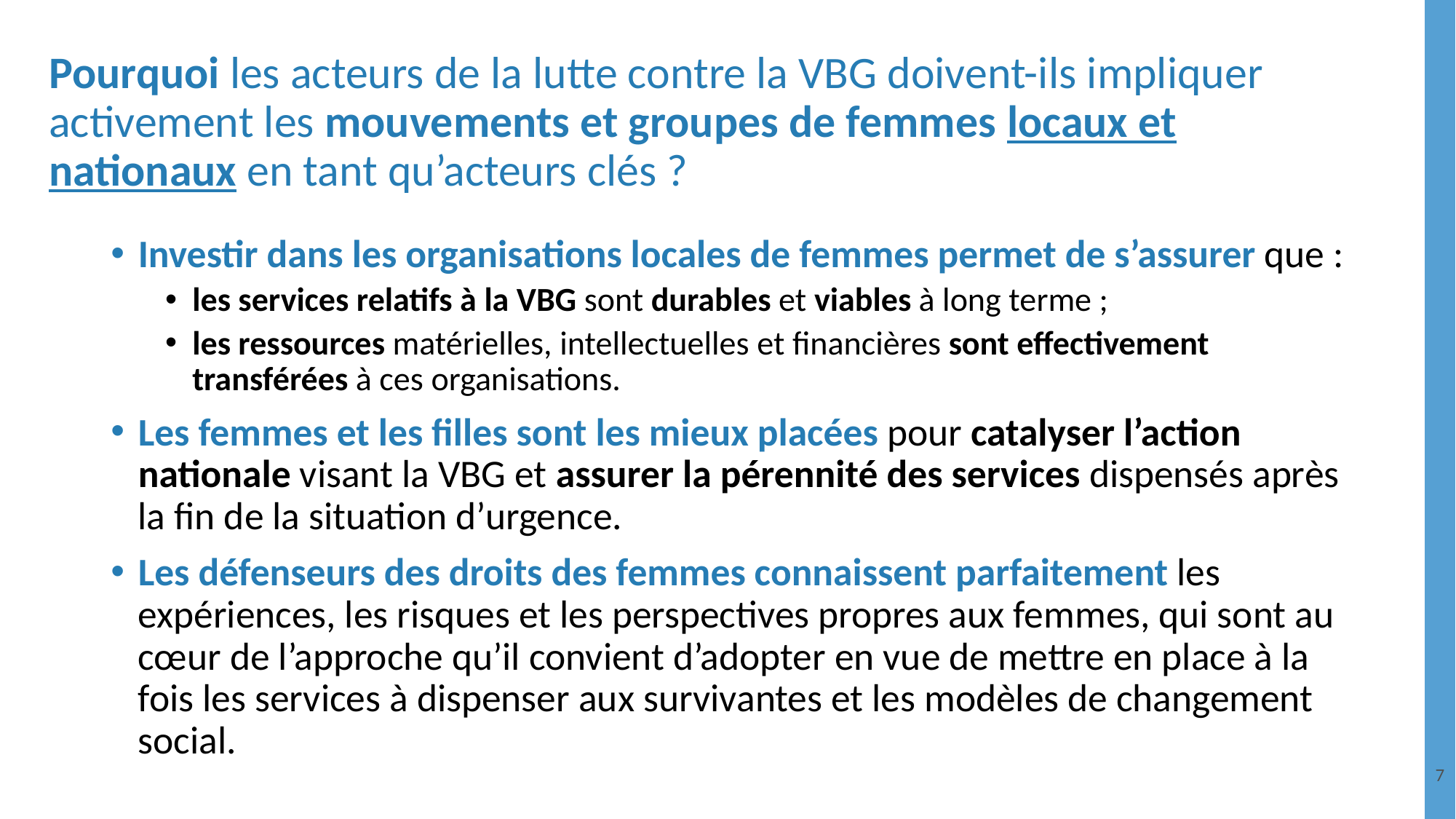

# Pourquoi les acteurs de la lutte contre la VBG doivent-ils impliquer activement les mouvements et groupes de femmes locaux et nationaux en tant qu’acteurs clés ?
Investir dans les organisations locales de femmes permet de s’assurer que :
les services relatifs à la VBG sont durables et viables à long terme ;
les ressources matérielles, intellectuelles et financières sont effectivement transférées à ces organisations.
Les femmes et les filles sont les mieux placées pour catalyser l’action nationale visant la VBG et assurer la pérennité des services dispensés après la fin de la situation d’urgence.
Les défenseurs des droits des femmes connaissent parfaitement les expériences, les risques et les perspectives propres aux femmes, qui sont au cœur de l’approche qu’il convient d’adopter en vue de mettre en place à la fois les services à dispenser aux survivantes et les modèles de changement social.